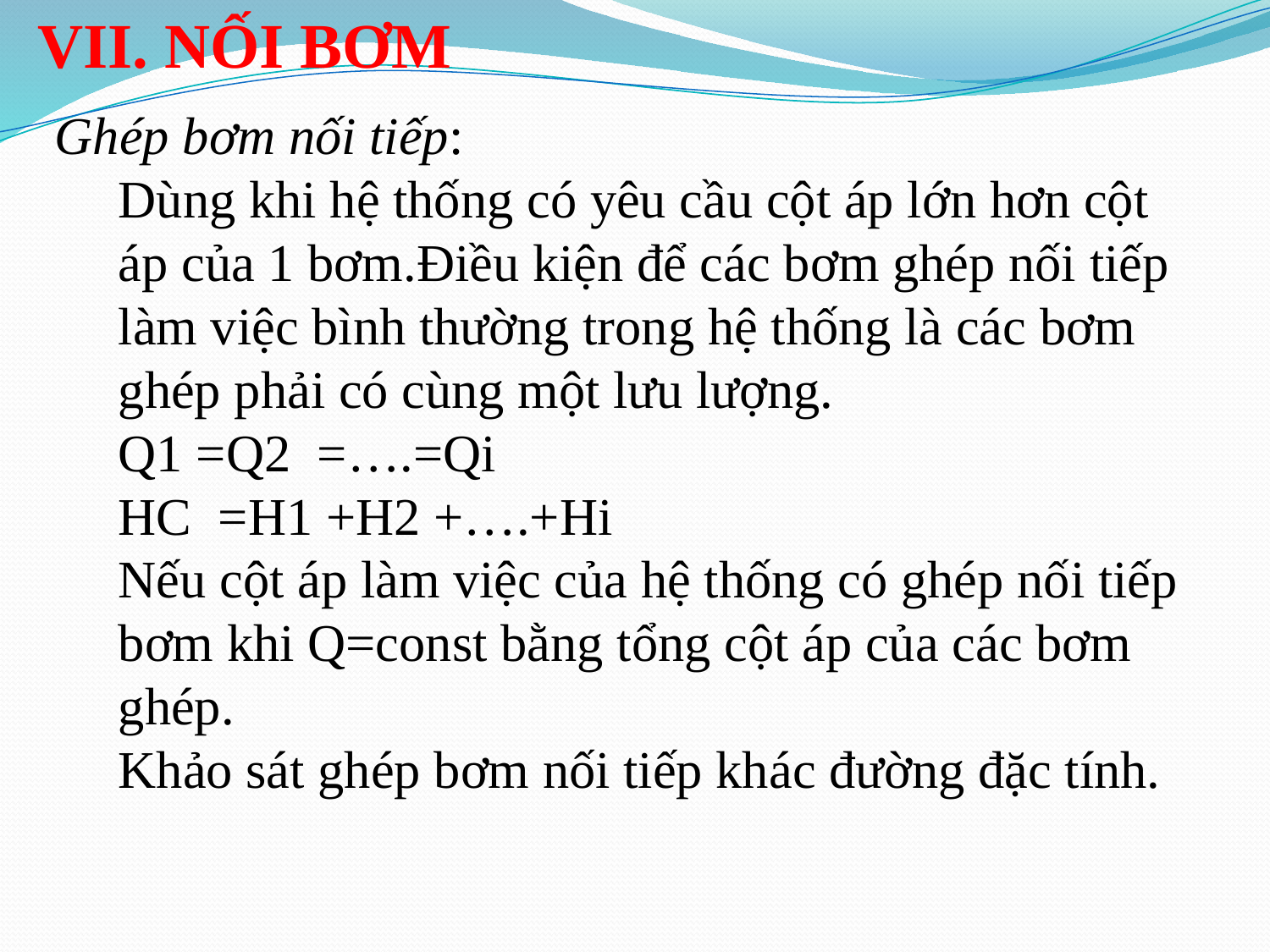

VII. NỐI BƠM
Ghép bơm nối tiếp:
Dùng khi hệ thống có yêu cầu cột áp lớn hơn cột áp của 1 bơm.Điều kiện để các bơm ghép nối tiếp làm việc bình thường trong hệ thống là các bơm ghép phải có cùng một lưu lượng.
Q1 =Q2  =….=Qi
HC  =H1 +H2 +….+Hi
Nếu cột áp làm việc của hệ thống có ghép nối tiếp bơm khi Q=const bằng tổng cột áp của các bơm ghép.
Khảo sát ghép bơm nối tiếp khác đường đặc tính.